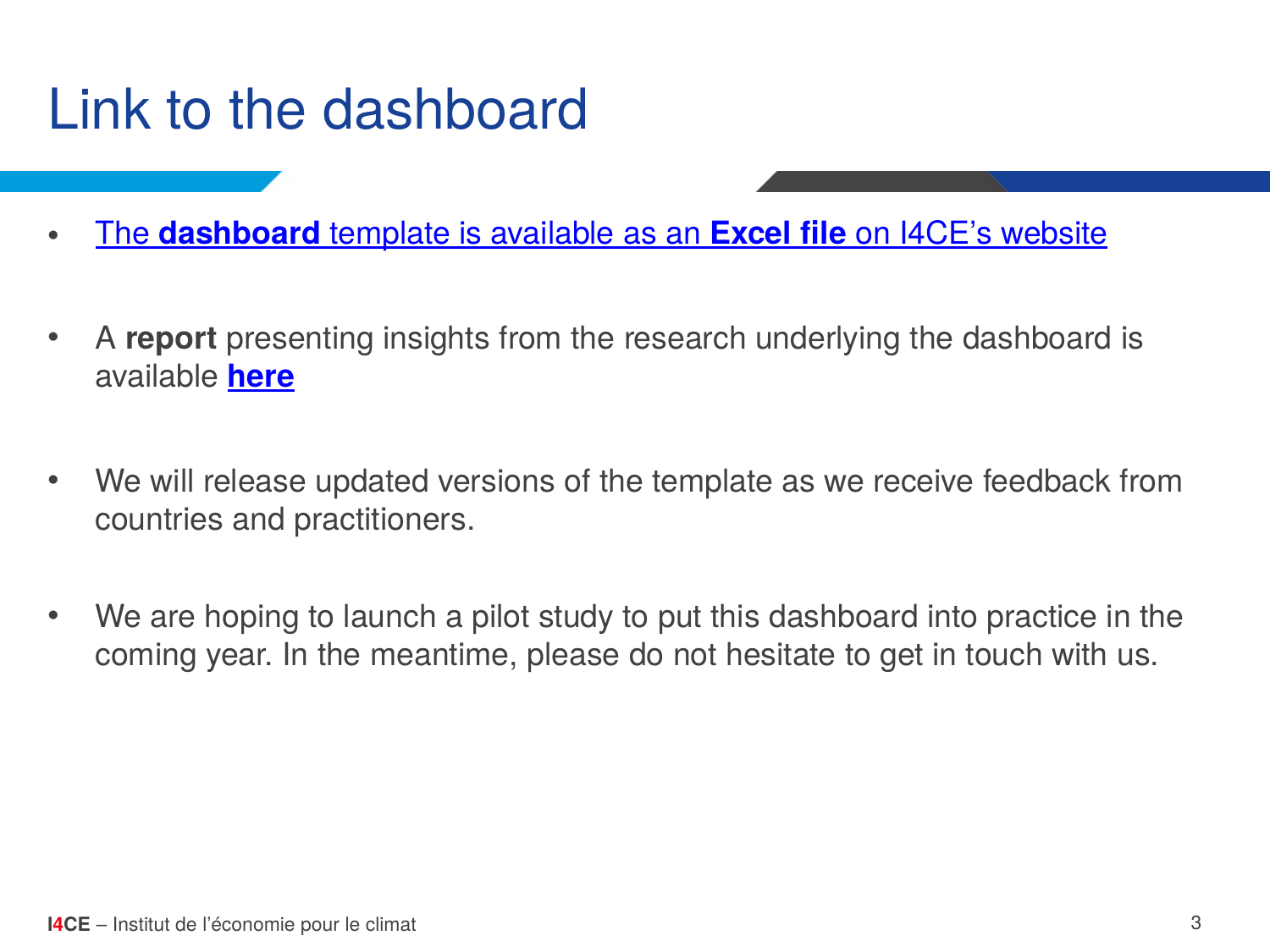

# Link to the dashboard
The dashboard template is available as an Excel file on I4CE’s website

A report presenting insights from the research underlying the dashboard is available here

We will release updated versions of the template as we receive feedback from countries and practitioners.

We are hoping to launch a pilot study to put this dashboard into practice in the coming year. In the meantime, please do not hesitate to get in touch with us.